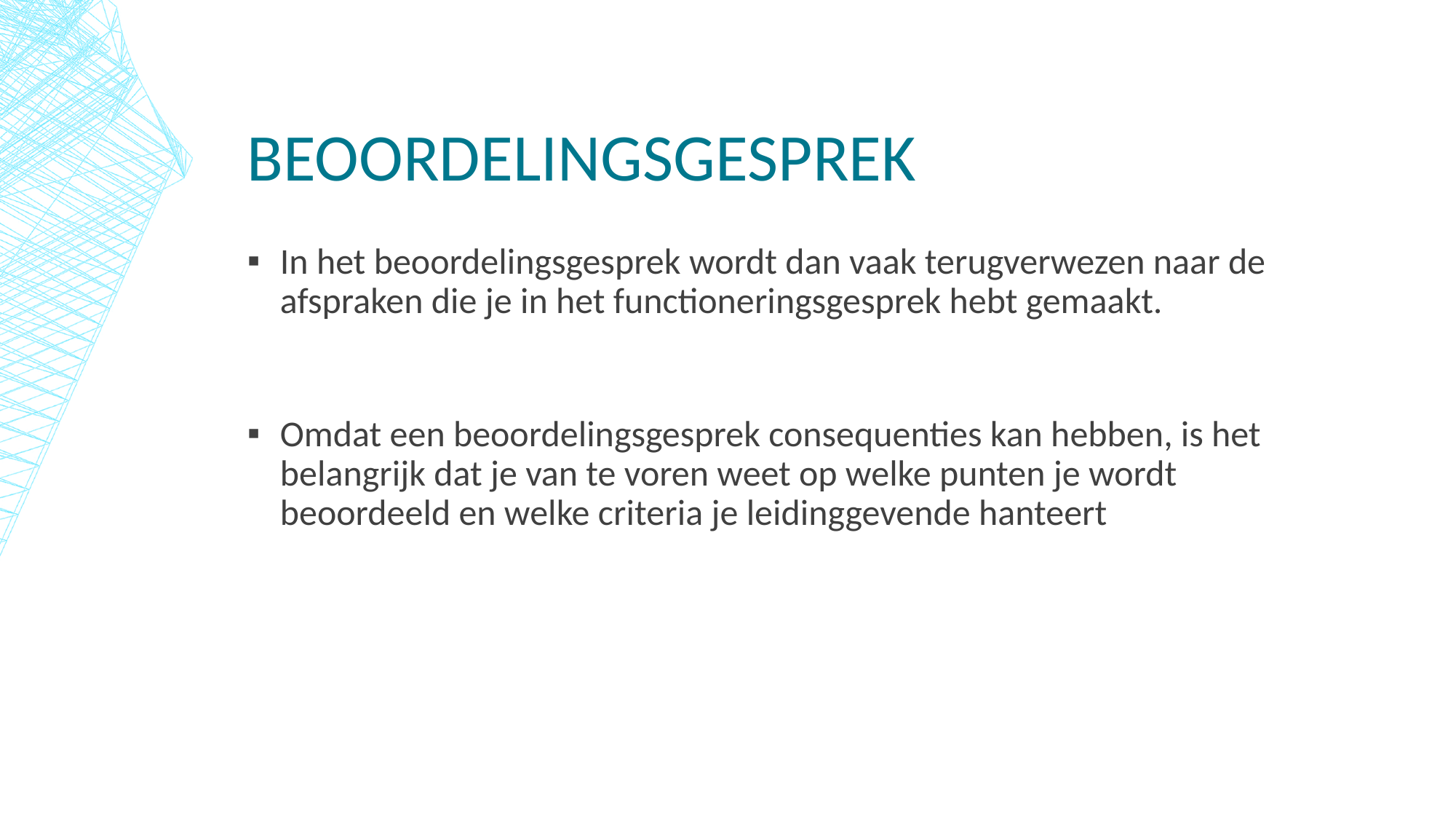

# Beoordelingsgesprek
In het beoordelingsgesprek wordt dan vaak terugverwezen naar de afspraken die je in het functioneringsgesprek hebt gemaakt.

Omdat een beoordelingsgesprek consequenties kan hebben, is het belangrijk dat je van te voren weet op welke punten je wordt beoordeeld en welke criteria je leidinggevende hanteert